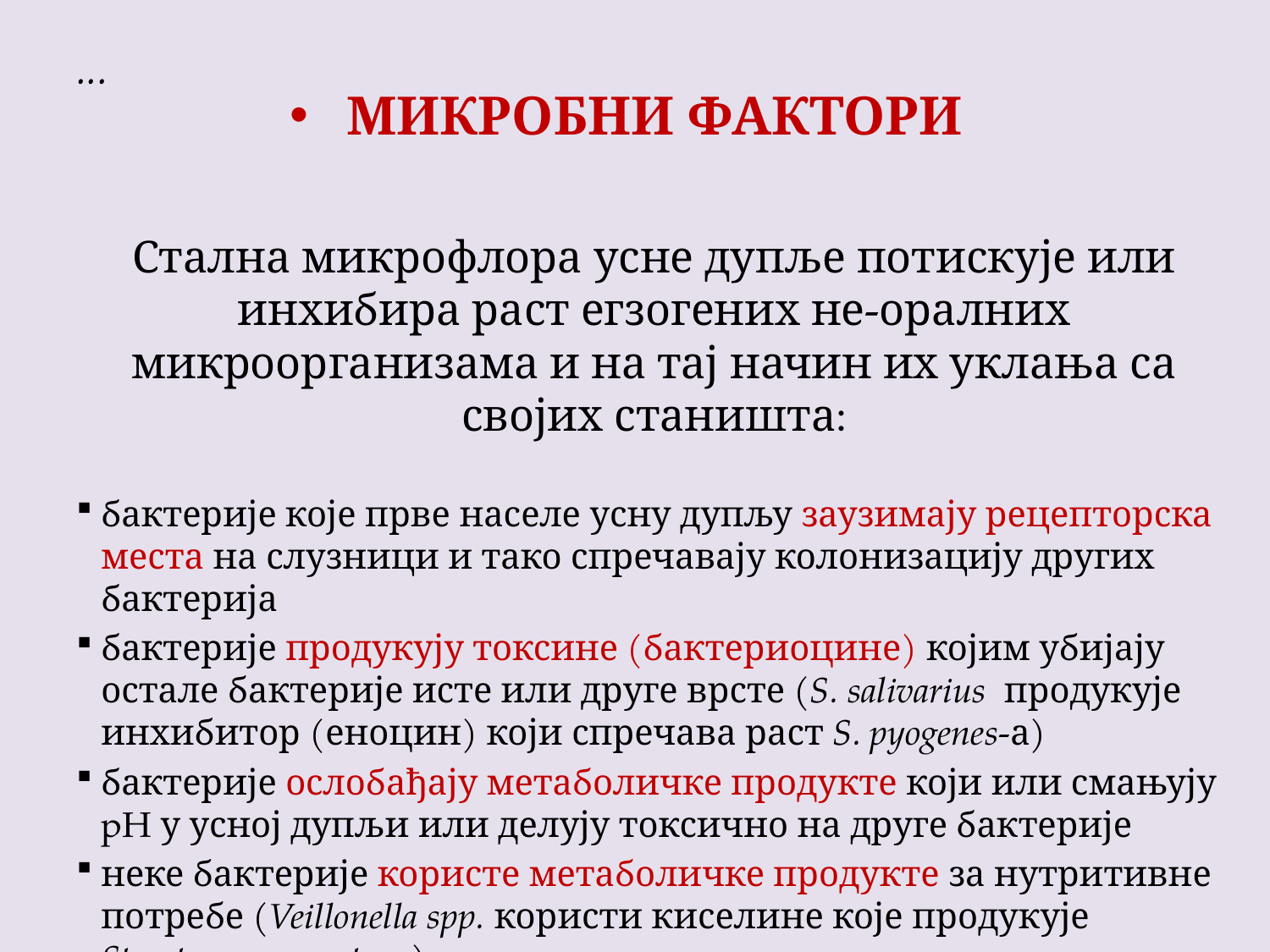

# ...
  МИКРОБНИ ФАКТОРИ
Стална микрофлора усне дупље потискује или инхибира раст егзогених не-оралних микроорганизама и на тај начин их уклања са својих станишта:

бактерије које прве населе усну дупљу заузимају рецепторска места на слузници и тако спречавају колонизацију других бактерија
бактерије продукују токсине (бактериоцине) којим убијају остале бактерије исте или друге врсте (S. salivarius  продукује  инхибитор (еноцин) који спречава раст S. pyogenes-а)
бактерије ослобађају метаболичке продукте који или смањују pH у усној дупљи или делују токсично на друге бактерије
неке бактерије користе метаболичке продукте за нутритивне потребе (Veillonella spp. користи киселине које продукује Streptococcus mutans)